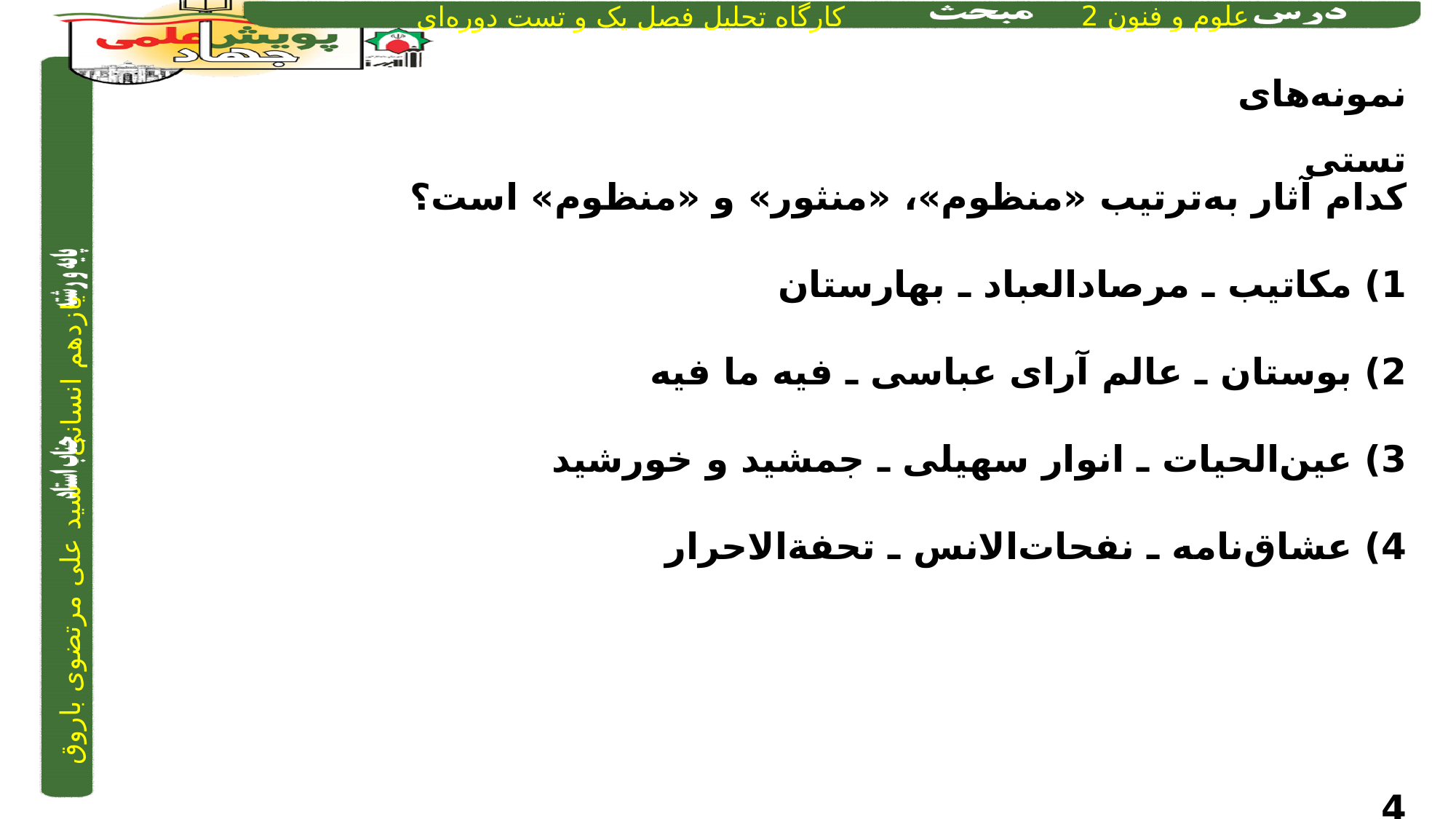

نمونه‌های تستی
کدام آثار به‌ترتیب «منظوم»، «منثور» و «منظوم» است؟
1) مکاتیب ـ مرصادالعباد ـ بهارستان
2) بوستان ـ عالم آرای عباسی ـ فیه ما فیه
3) عین‌الحیات ـ انوار سهیلی ـ جمشید و خورشید
4) عشاق‌نامه ـ نفحات‌الانس ـ تحفة‌الاحرار

4